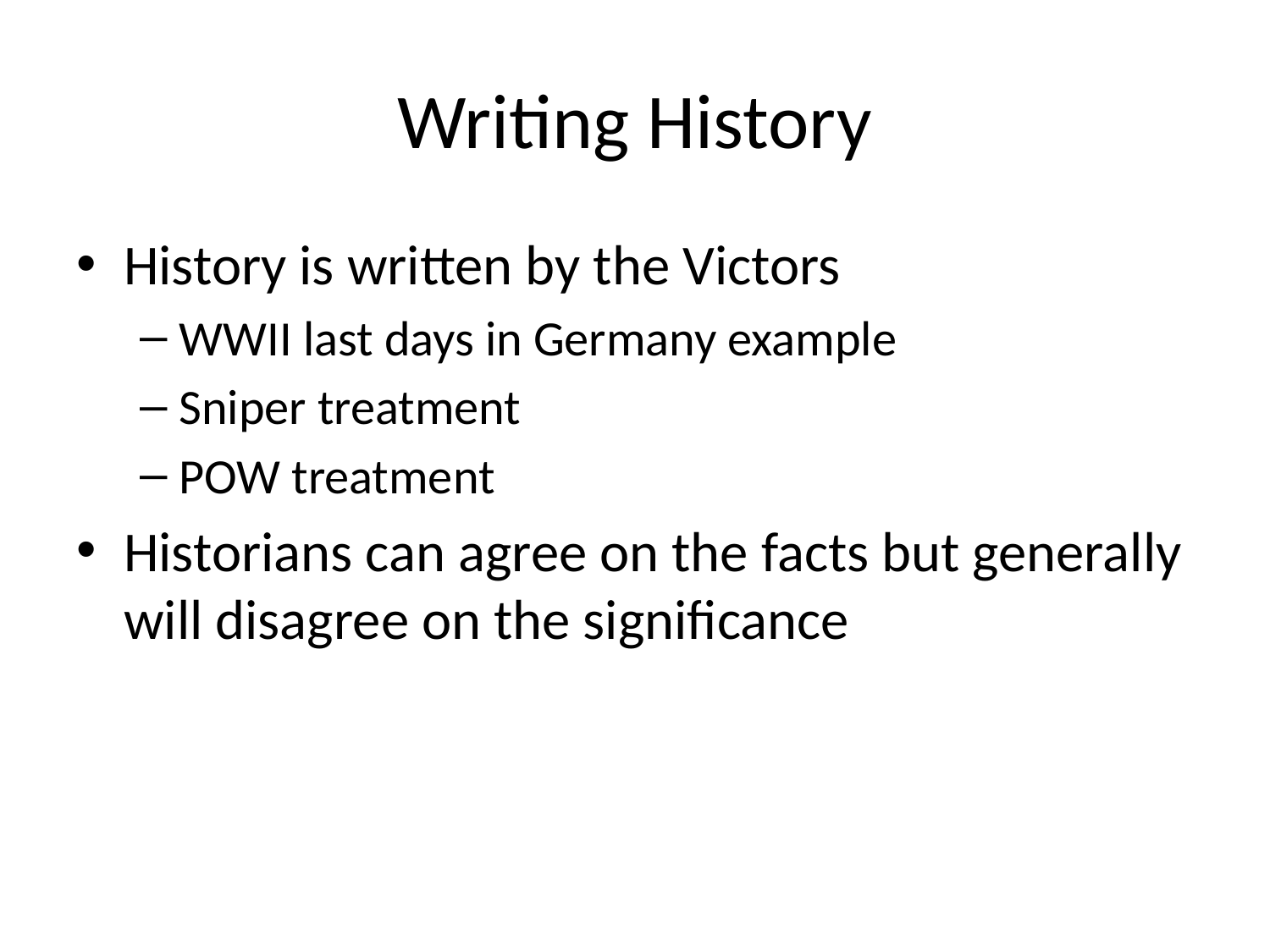

# Writing History
History is written by the Victors
WWII last days in Germany example
Sniper treatment
POW treatment
Historians can agree on the facts but generally will disagree on the significance